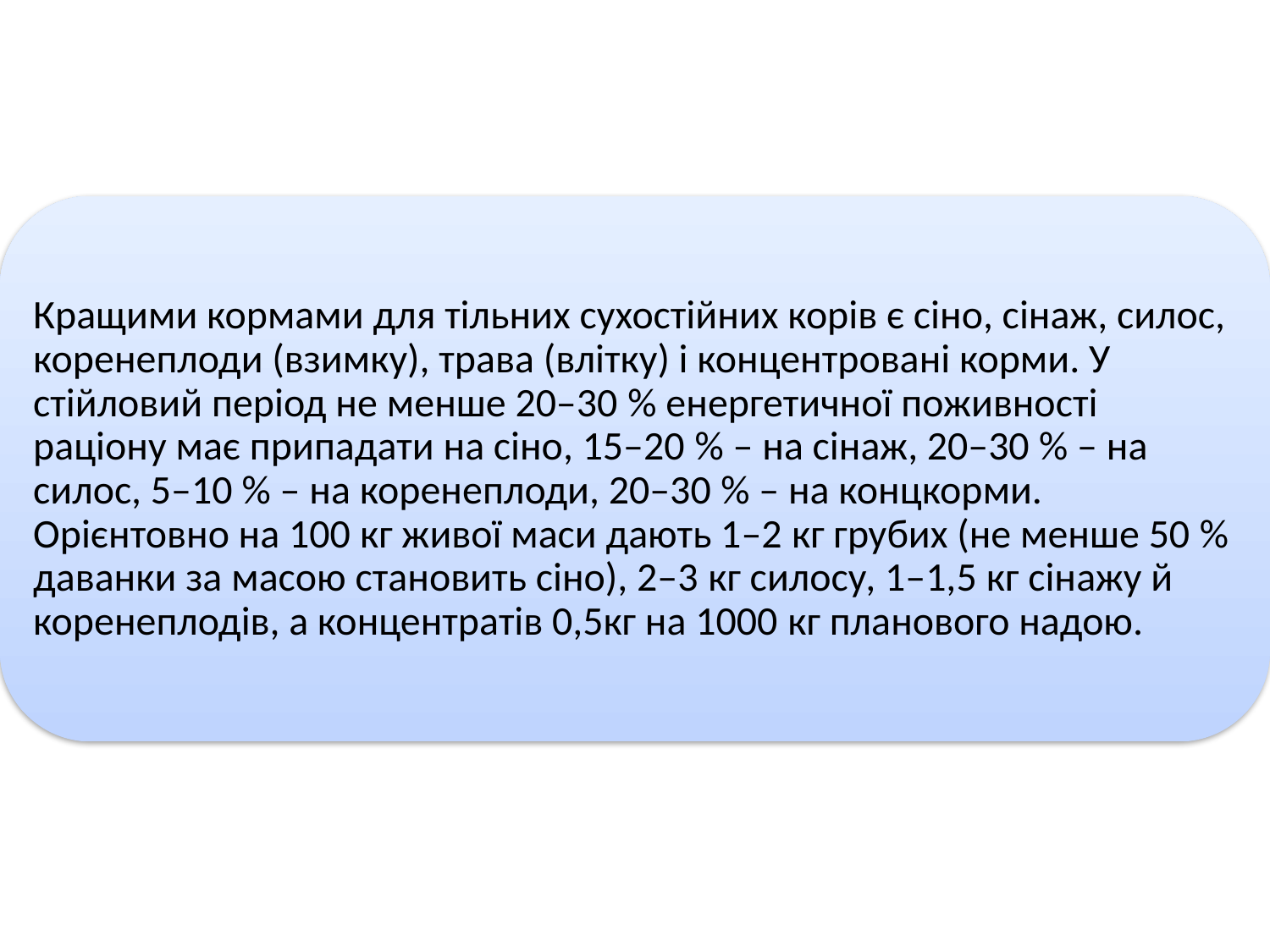

Кращими кормами для тільних сухостійних корів є сіно, сінаж, силос, коренеплоди (взимку), трава (влітку) і концентровані корми. У стійловий період не менше 20–30 % енергетичної поживності раціону має припадати на сіно, 15–20 % – на сінаж, 20–30 % – на силос, 5–10 % – на коренеплоди, 20–30 % – на концкорми. Орієнтовно на 100 кг живої маси дають 1–2 кг грубих (не менше 50 % даванки за масою становить сіно), 2–3 кг силосу, 1–1,5 кг сінажу й коренеплодів, а концентратів 0,5кг на 1000 кг планового надою.